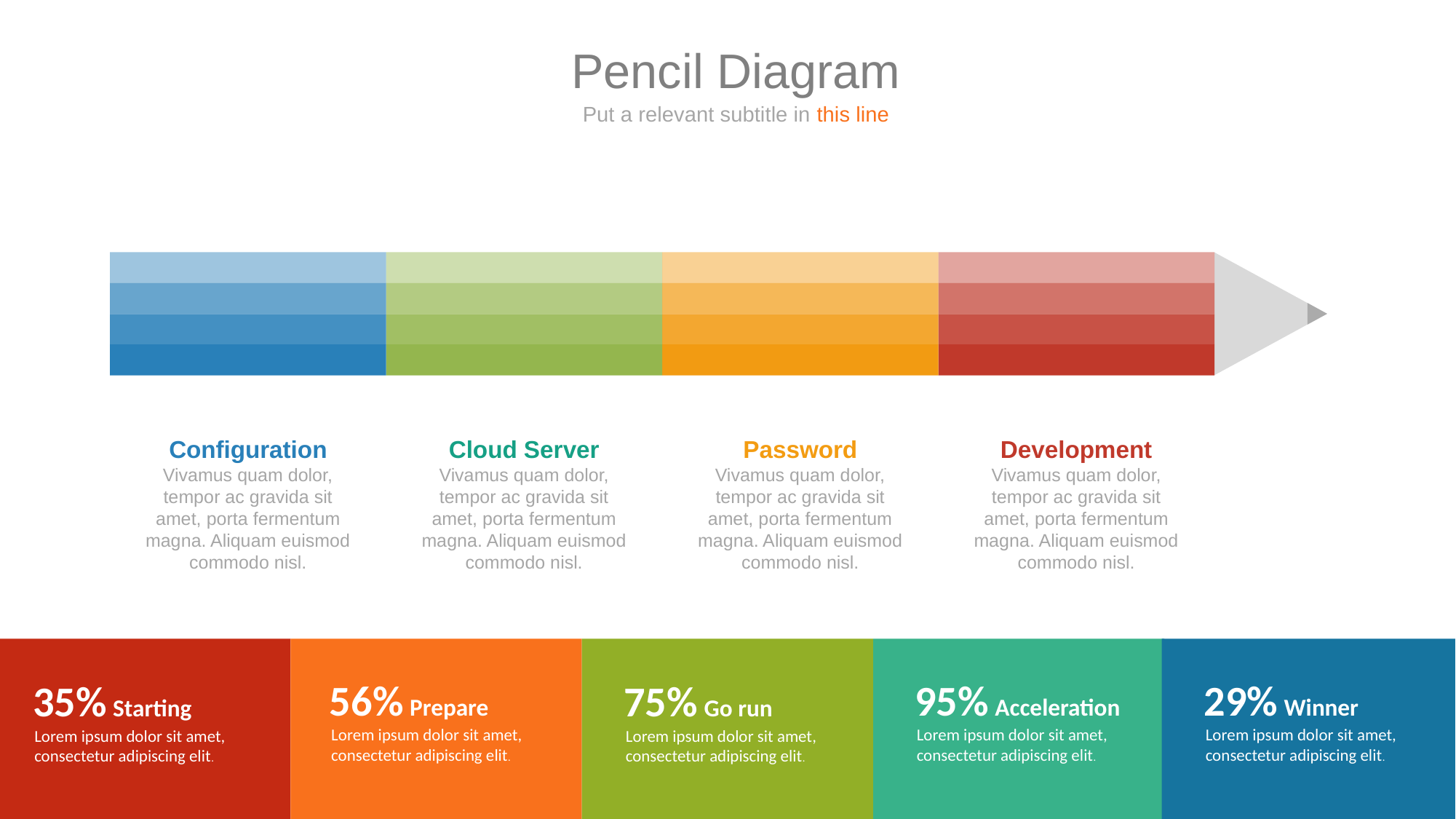

Pencil Diagram
Put a relevant subtitle in this line

Configuration
Vivamus quam dolor, tempor ac gravida sit amet, porta fermentum magna. Aliquam euismod commodo nisl.
Cloud Server
Vivamus quam dolor, tempor ac gravida sit amet, porta fermentum magna. Aliquam euismod commodo nisl.
Password
Vivamus quam dolor, tempor ac gravida sit amet, porta fermentum magna. Aliquam euismod commodo nisl.
Development
Vivamus quam dolor, tempor ac gravida sit amet, porta fermentum magna. Aliquam euismod commodo nisl.

56% Prepare
Lorem ipsum dolor sit amet, consectetur adipiscing elit.
95% Acceleration
Lorem ipsum dolor sit amet, consectetur adipiscing elit.
29% Winner
Lorem ipsum dolor sit amet, consectetur adipiscing elit.
35% Starting
Lorem ipsum dolor sit amet, consectetur adipiscing elit.
75% Go run
Lorem ipsum dolor sit amet, consectetur adipiscing elit.

1